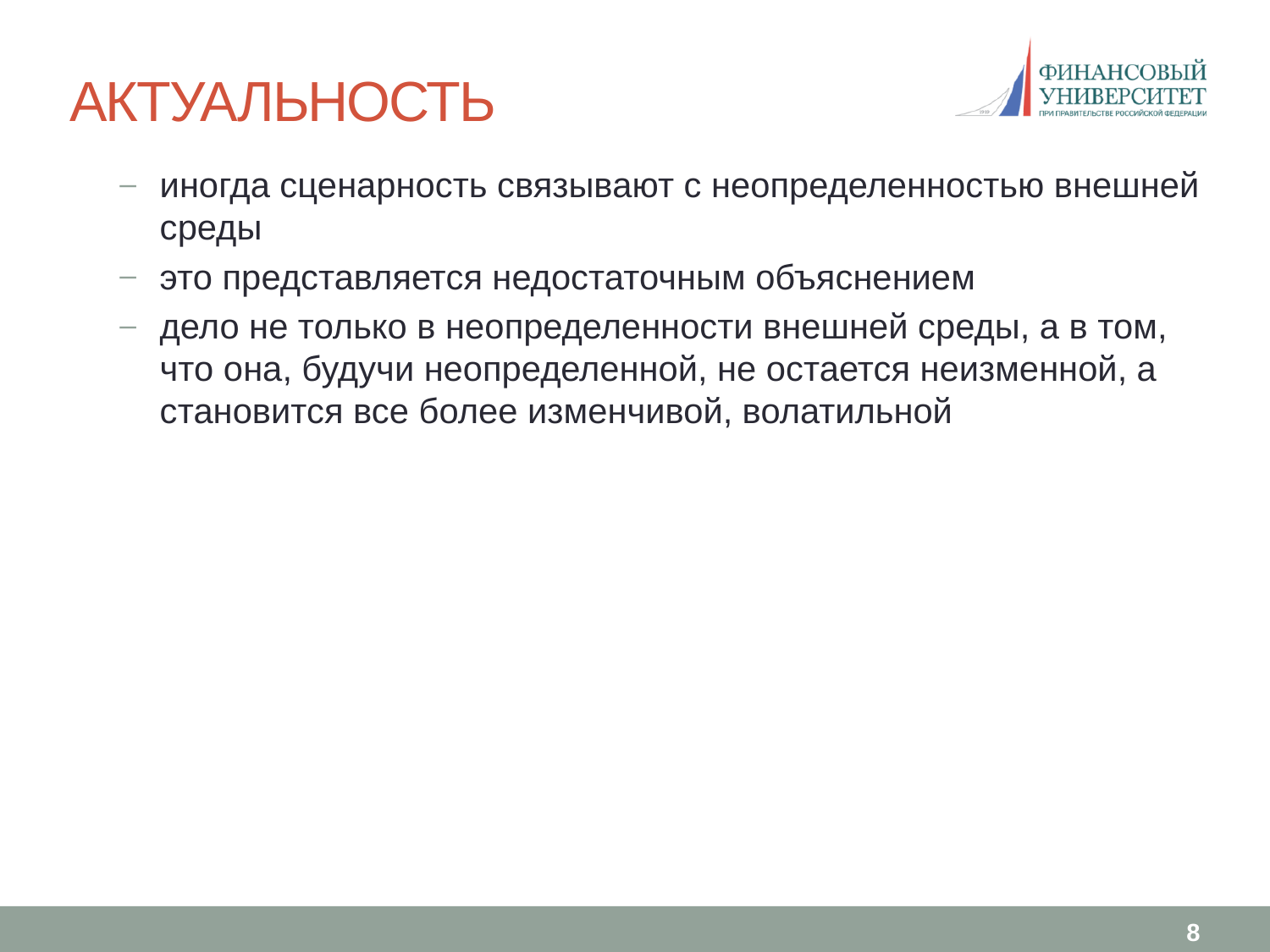

# Актуальность
иногда сценарность связывают с неопределенностью внешней среды
это представляется недостаточным объяснением
дело не только в неопределенности внешней среды, а в том, что она, будучи неопределенной, не остается неизменной, а становится все более изменчивой, волатильной
8